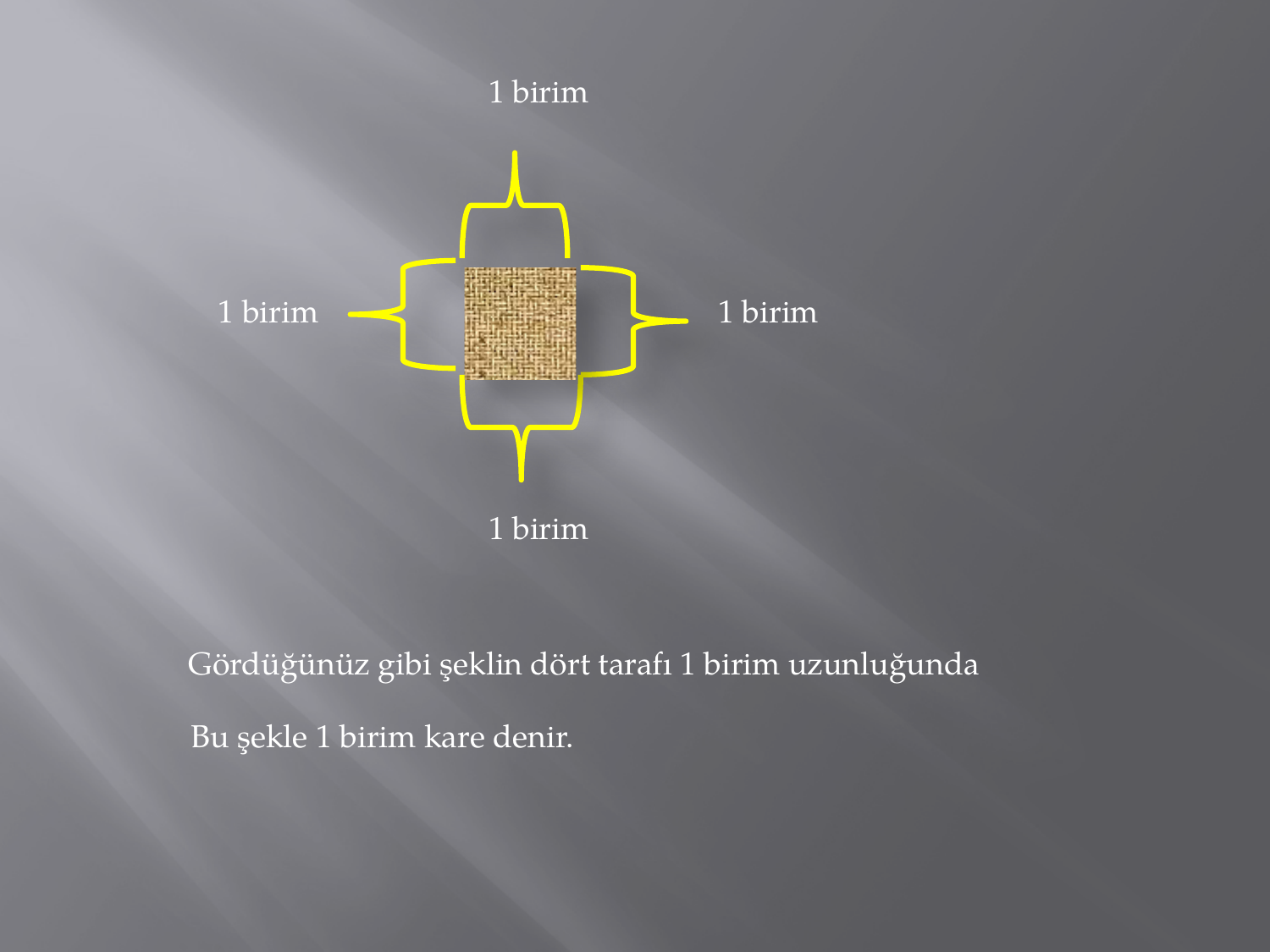

1 birim

1 birim
1 birim

1 birim
Gördüğünüz gibi şeklin dört tarafı 1 birim uzunluğunda
Bu şekle 1 birim kare denir.